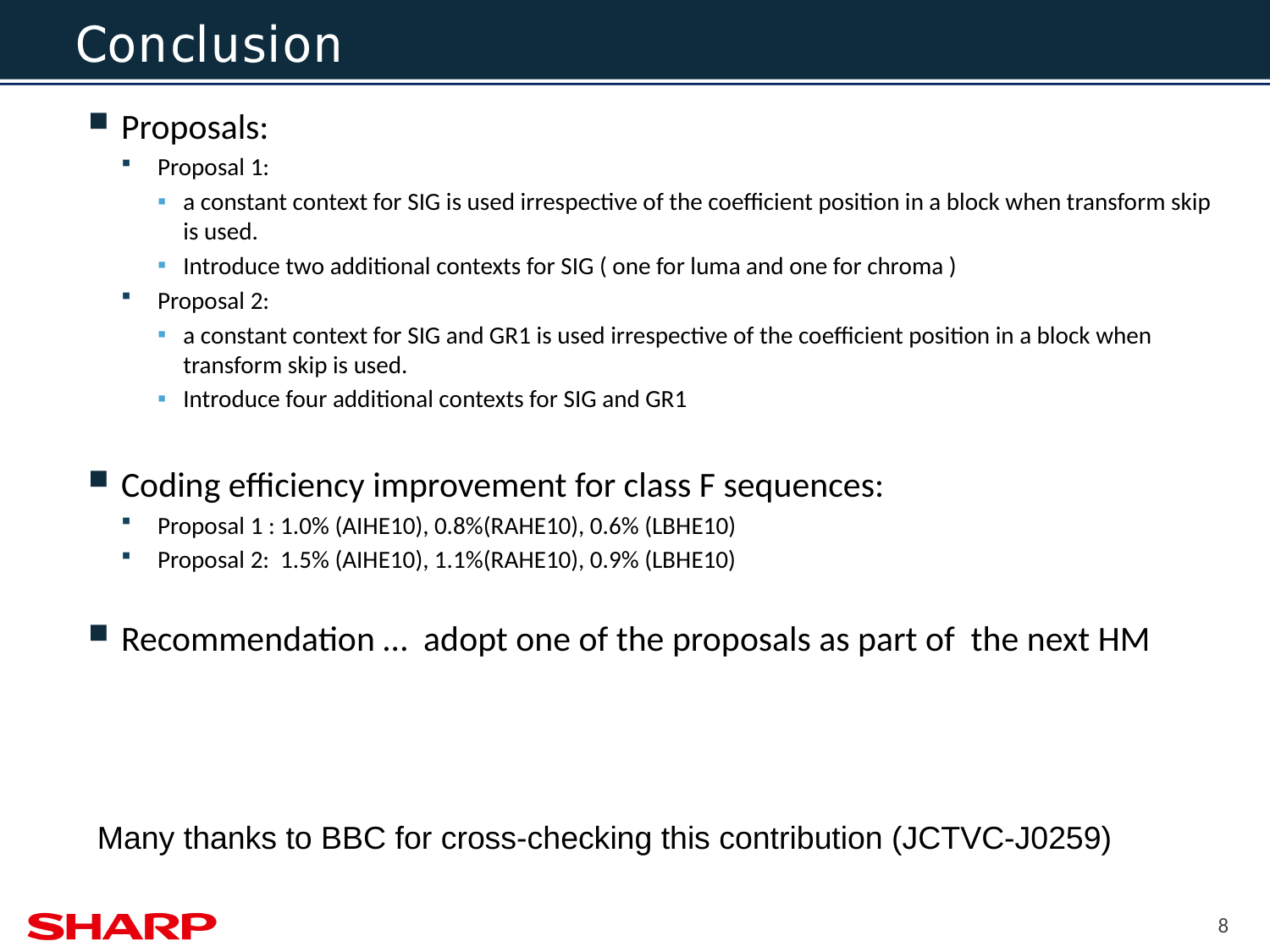

# Conclusion
Proposals:
Proposal 1:
a constant context for SIG is used irrespective of the coefficient position in a block when transform skip is used.
Introduce two additional contexts for SIG ( one for luma and one for chroma )
Proposal 2:
a constant context for SIG and GR1 is used irrespective of the coefficient position in a block when transform skip is used.
Introduce four additional contexts for SIG and GR1

Coding efficiency improvement for class F sequences:
Proposal 1 : 1.0% (AIHE10), 0.8%(RAHE10), 0.6% (LBHE10)
Proposal 2:  1.5% (AIHE10), 1.1%(RAHE10), 0.9% (LBHE10)

Recommendation …  adopt one of the proposals as part of  the next HM
Many thanks to BBC for cross-checking this contribution (JCTVC-J0259)
8